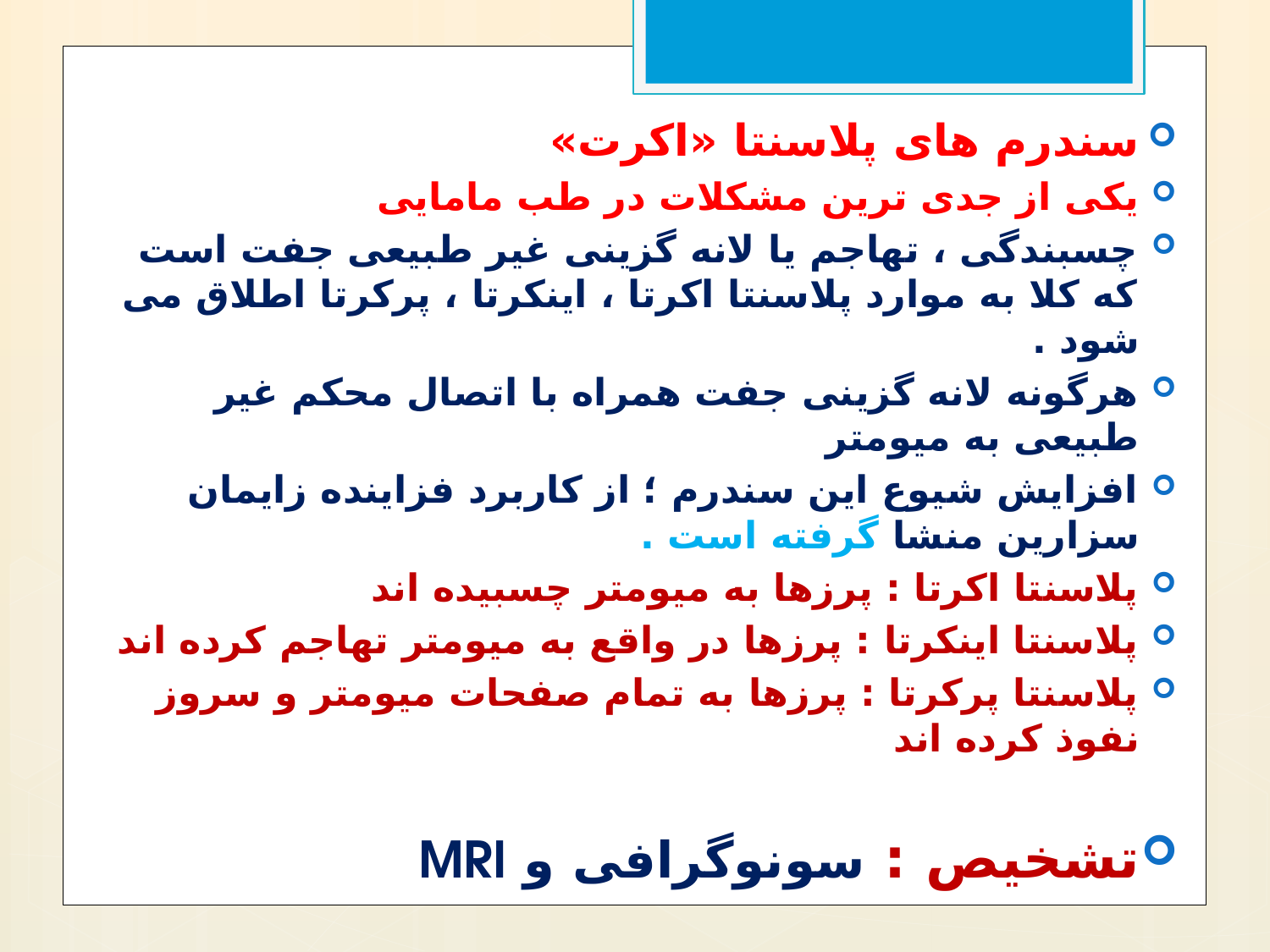

سندرم های پلاسنتا «اکرت»
یکی از جدی ترین مشکلات در طب مامایی
چسبندگی ، تهاجم یا لانه گزینی غیر طبیعی جفت است که کلا به موارد پلاسنتا اکرتا ، اینکرتا ، پرکرتا اطلاق می شود .
هرگونه لانه گزینی جفت همراه با اتصال محکم غیر طبیعی به میومتر
افزایش شیوع این سندرم ؛ از کاربرد فزاینده زایمان سزارین منشا گرفته است .
پلاسنتا اکرتا : پرزها به میومتر چسبیده اند
پلاسنتا اینکرتا : پرزها در واقع به میومتر تهاجم کرده اند
پلاسنتا پرکرتا : پرزها به تمام صفحات میومتر و سروز نفوذ کرده اند

تشخیص : سونوگرافی و MRI